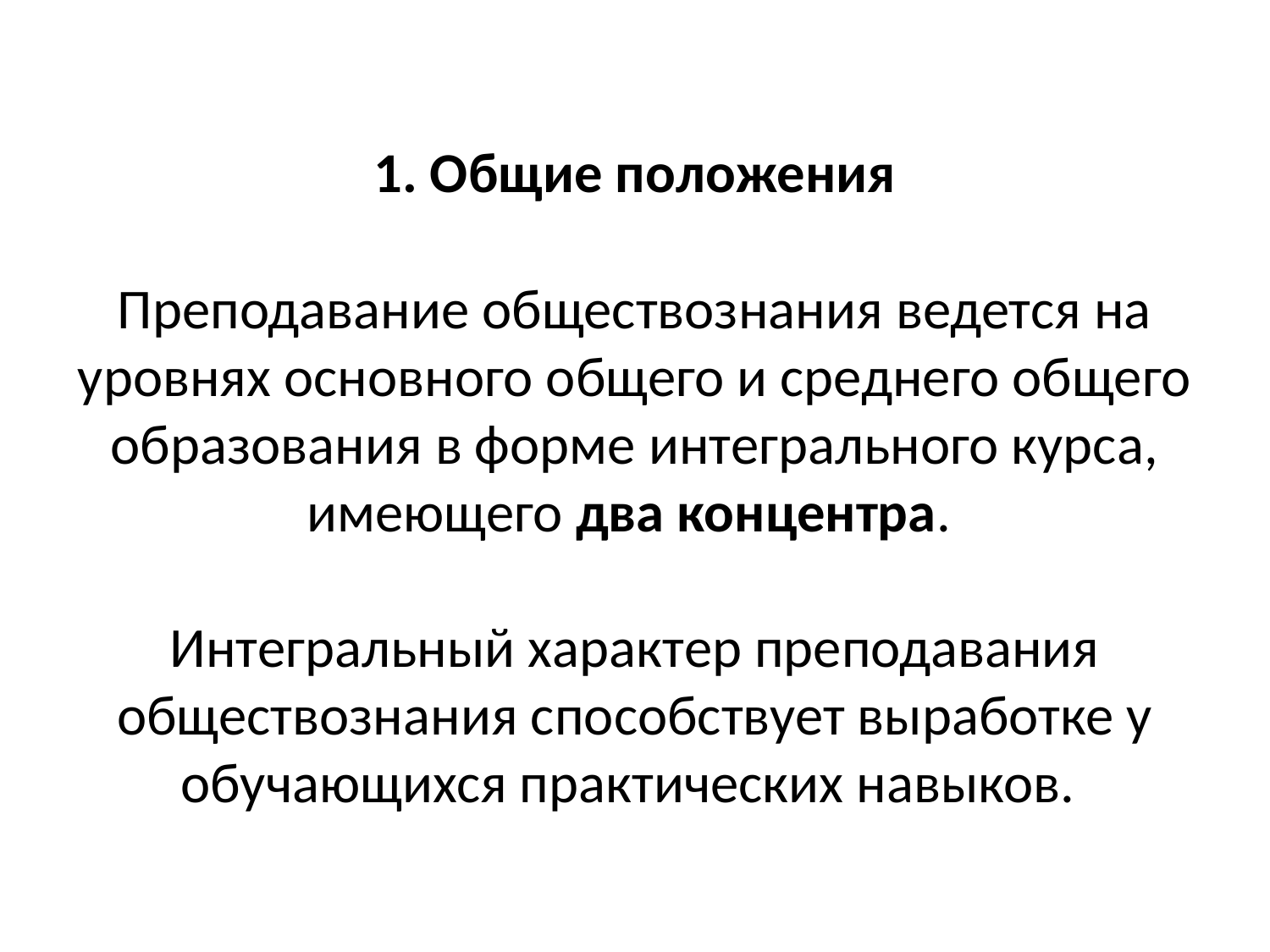

# 1. Общие положения Преподавание обществознания ведется на уровнях основного общего и среднего общего образования в форме интегрального курса, имеющего два концентра. Интегральный характер преподавания обществознания способствует выработке у обучающихся практических навыков.